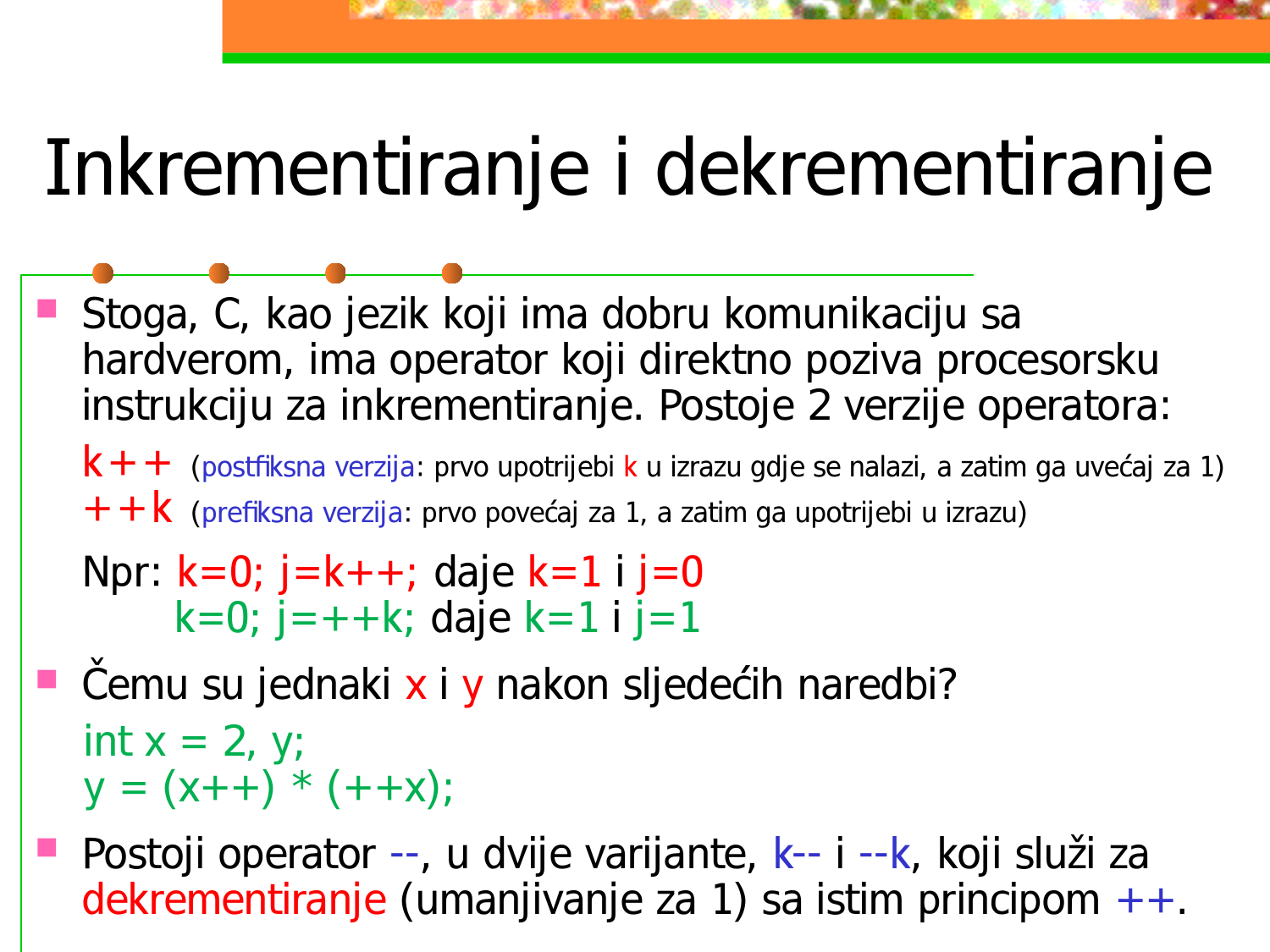

# Inkrementiranje i dekrementiranje
Stoga, C, kao jezik koji ima dobru komunikaciju sa hardverom, ima operator koji direktno poziva procesorsku instrukciju za inkrementiranje. Postoje 2 verzije operatora:
k++ (postfiksna verzija: prvo upotrijebi k u izrazu gdje se nalazi, a zatim ga uvećaj za 1)
++k (prefiksna verzija: prvo povećaj za 1, a zatim ga upotrijebi u izrazu)
   	Npr: k=0; j=k++; daje k=1 i j=0
       k=0; j=++k; daje k=1 i j=1
Čemu su jednaki x i y nakon sljedećih naredbi?
int x = 2, y;
y = (x++) * (++x);
Postoji operator --, u dvije varijante, k-- i --k, koji služi za dekrementiranje (umanjivanje za 1) sa istim principom ++.